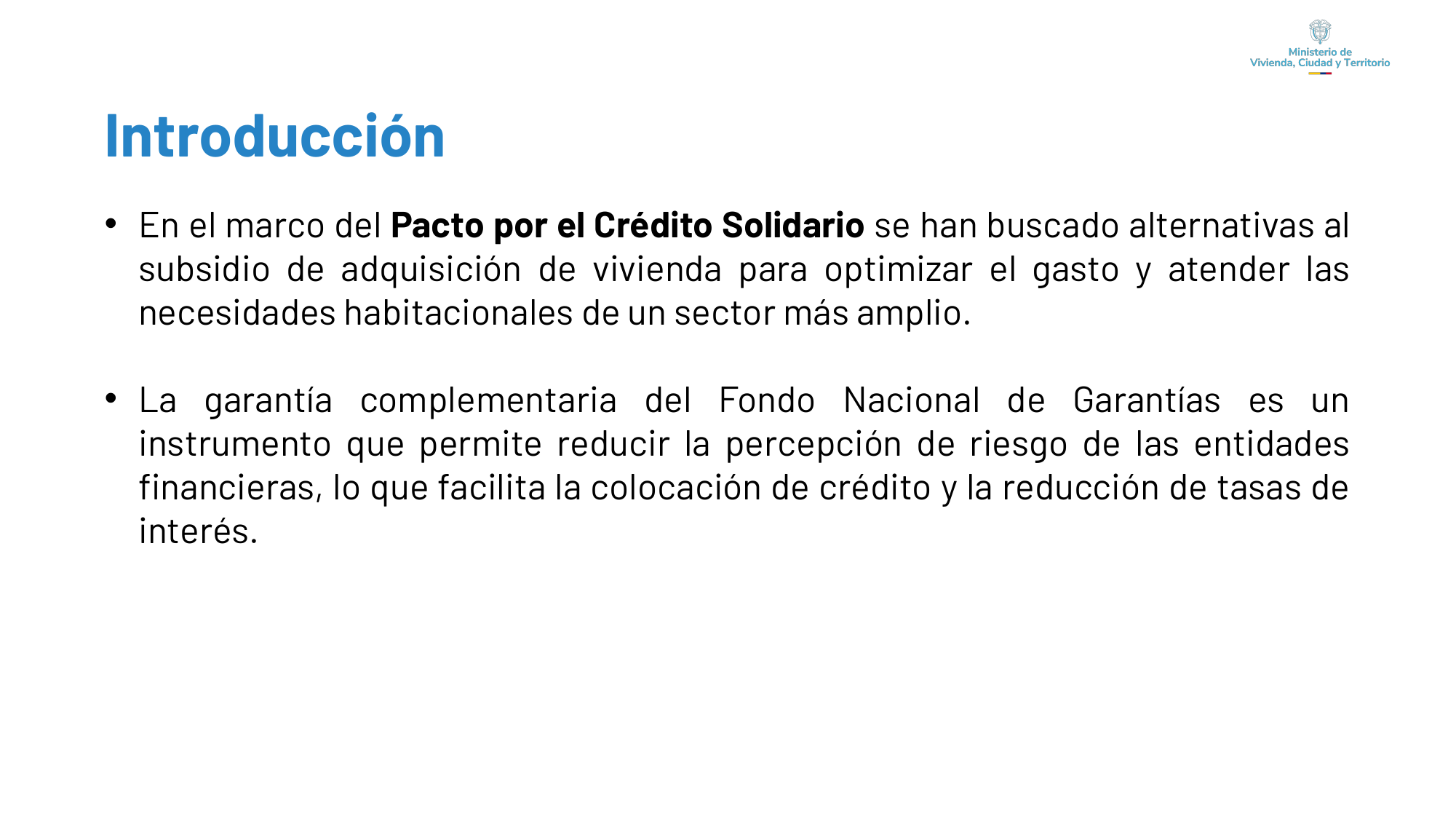

Introducción

En el marco del Pacto por el Crédito Solidario se han buscado alternativas al subsidio de adquisición de vivienda para optimizar el gasto y atender las necesidades habitacionales de un sector más amplio.

La garantía complementaria del Fondo Nacional de Garantías es un instrumento que permite reducir la percepción de riesgo de las entidades financieras, lo que facilita la colocación de crédito y la reducción de tasas de interés.